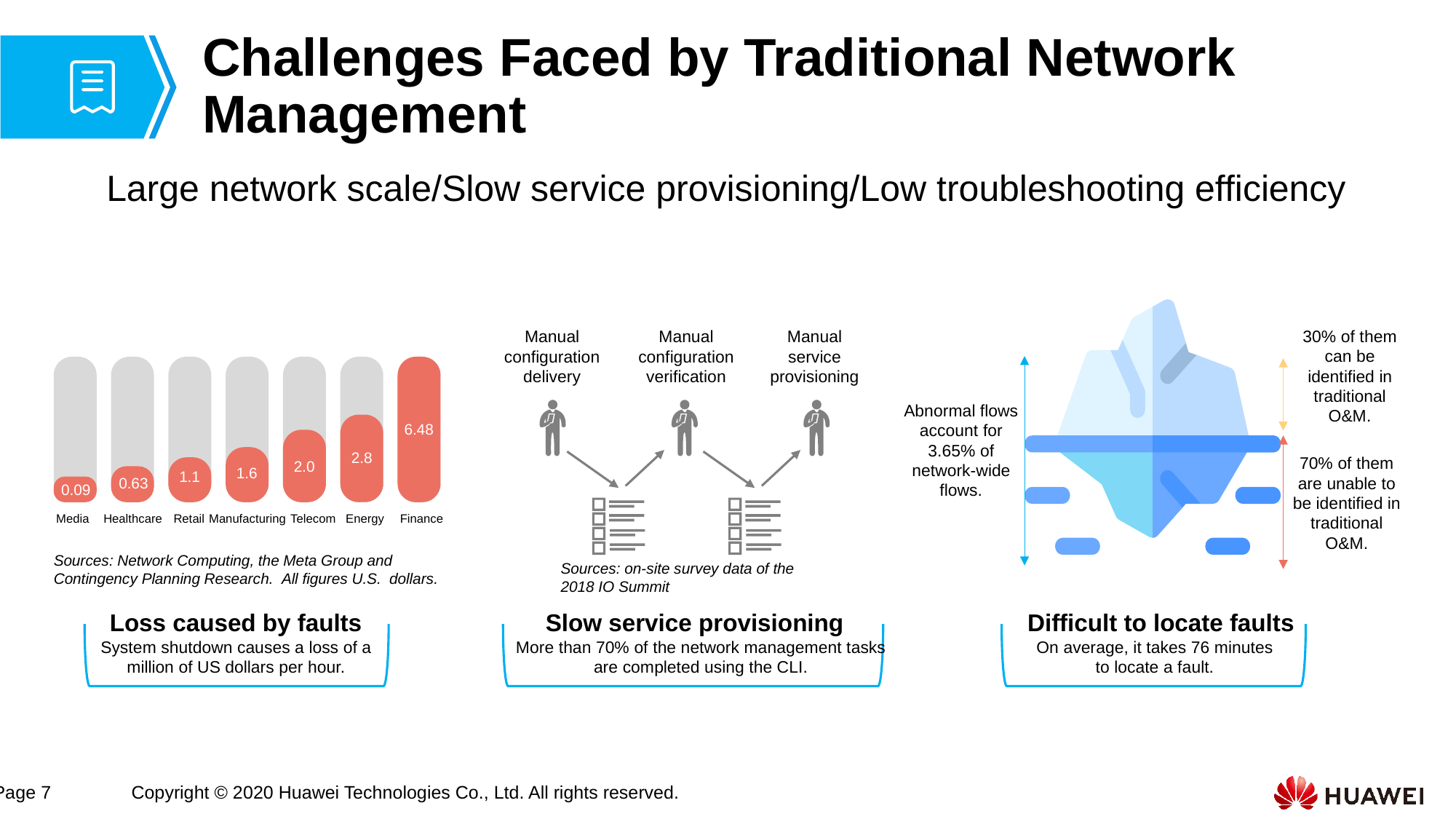

# Challenges Faced by Traditional Network Management
Large network scale/Slow service provisioning/Low troubleshooting efficiency

30% of them
can be identified in traditional O&M.

Manual configuration delivery
Manual configuration verification
Manual service provisioning

Abnormal flows
account for
3.65% of network-wide flows.

6.48

2.8

70% of them
are unable to be identified in traditional O&M.
2.0

1.6
1.1

0.63
0.09

Media
Healthcare
Retail
Manufacturing
Telecom
Energy
Finance
Sources: Network Computing, the Meta Group and Contingency Planning Research.  All figures U.S.  dollars.
Sources: on-site survey data of the 2018 IO Summit
Loss caused by faults
Slow service provisioning
Difficult to locate faults
System shutdown causes a loss of a million of US dollars per hour.
More than 70% of the network management tasks are completed using the CLI.
On average, it takes 76 minutes to locate a fault.